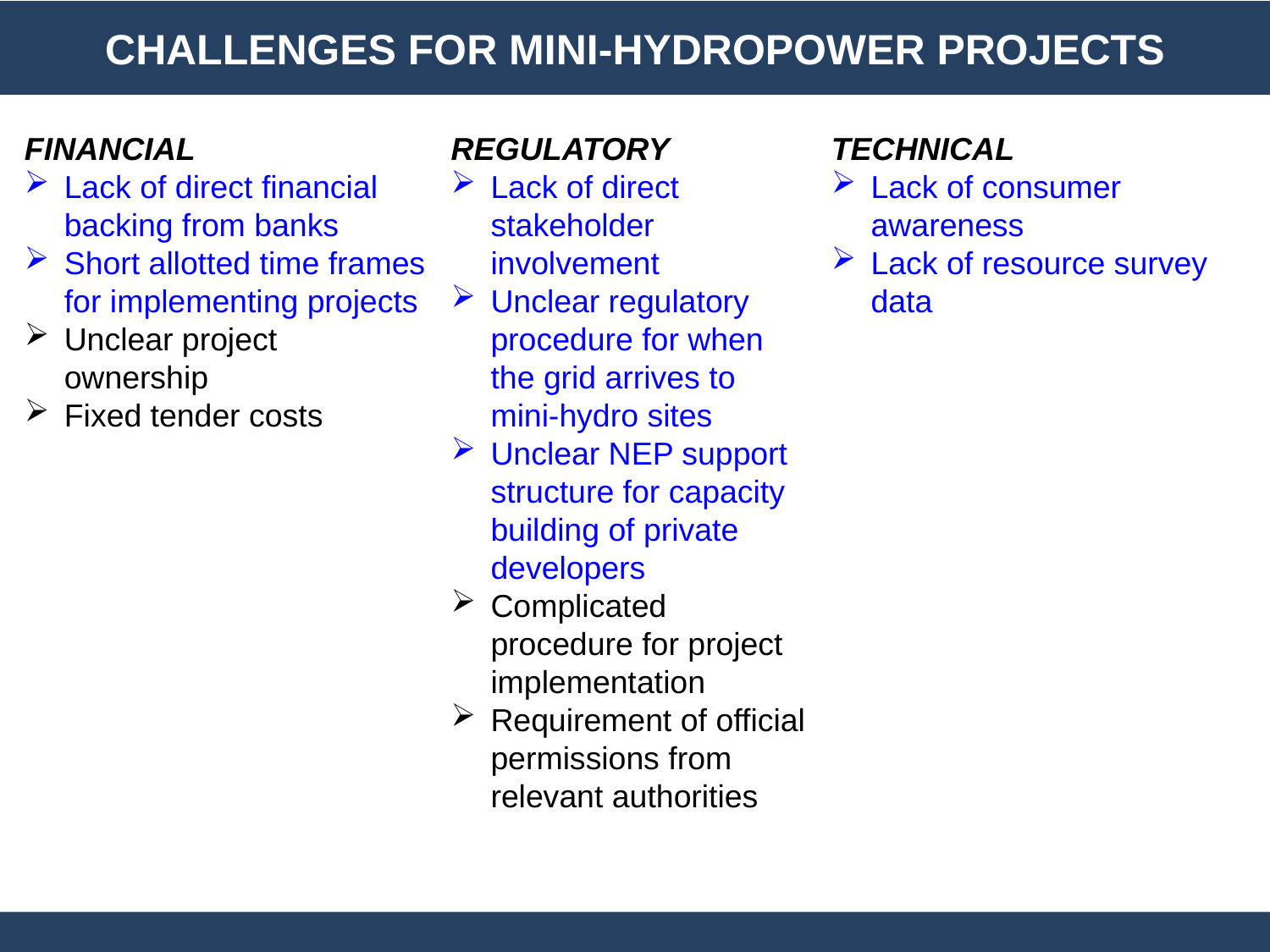

CHALLENGES FOR MINI-HYDROPOWER PROJECTS
FINANCIAL
Lack of direct financial backing from banks
Short allotted time frames for implementing projects
Unclear project ownership
Fixed tender costs

REGULATORY
Lack of direct stakeholder involvement
Unclear regulatory procedure for when the grid arrives to mini-hydro sites
Unclear NEP support structure for capacity building of private developers
Complicated procedure for project implementation
Requirement of official permissions from relevant authorities

TECHNICAL
Lack of consumer awareness
Lack of resource survey data